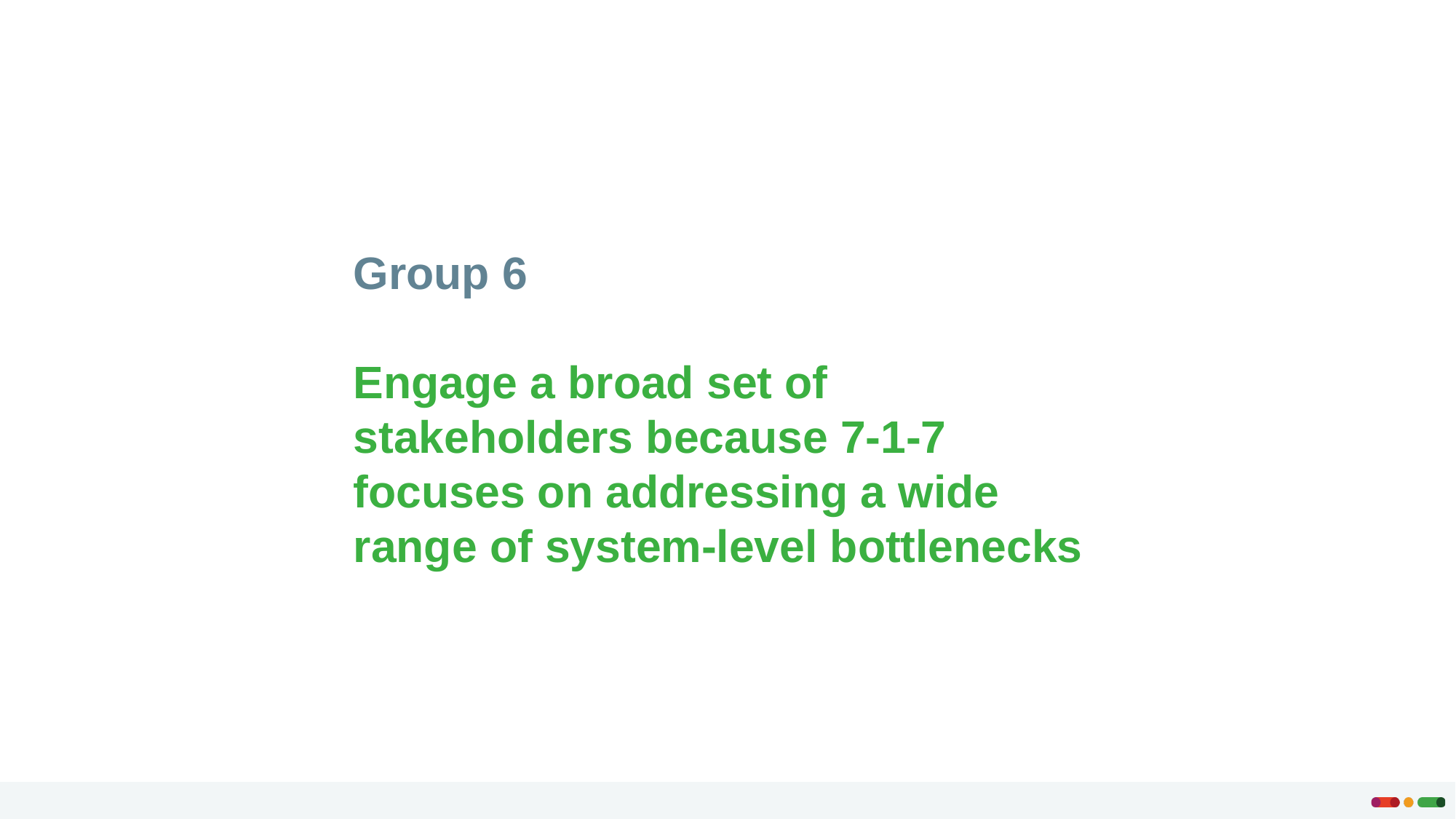

Group 6

Engage a broad set of stakeholders because 7-1-7 focuses on addressing a wide range of system-level bottlenecks